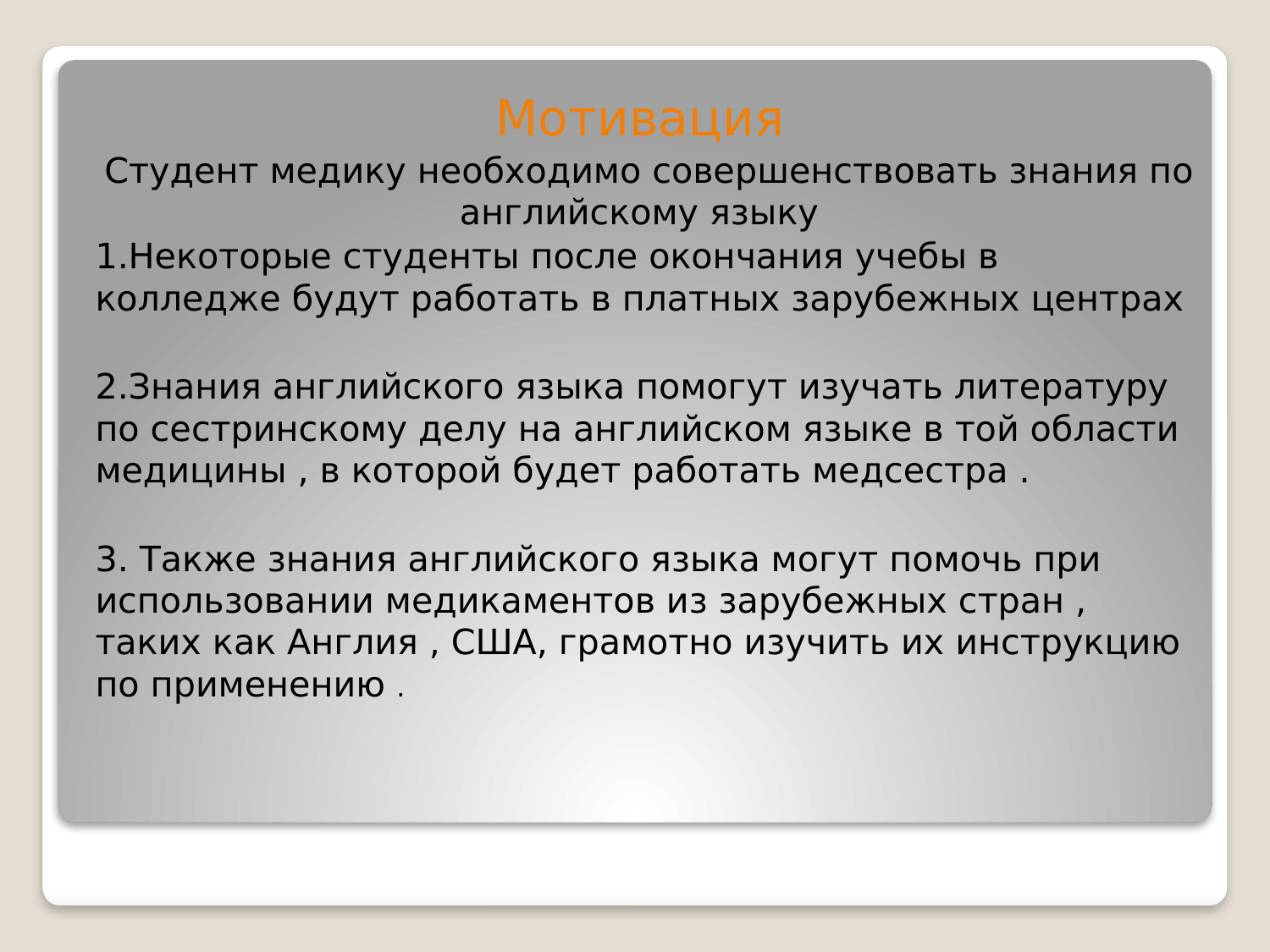

Мотивация
 Студент медику необходимо совершенствовать знания по английскому языку
1.Некоторые студенты после окончания учебы в колледже будут работать в платных зарубежных центрах

2.Знания английского языка помогут изучать литературу по сестринскому делу на английском языке в той области медицины , в которой будет работать медсестра .

3. Также знания английского языка могут помочь при использовании медикаментов из зарубежных стран , таких как Англия , США, грамотно изучить их инструкцию по применению .
#